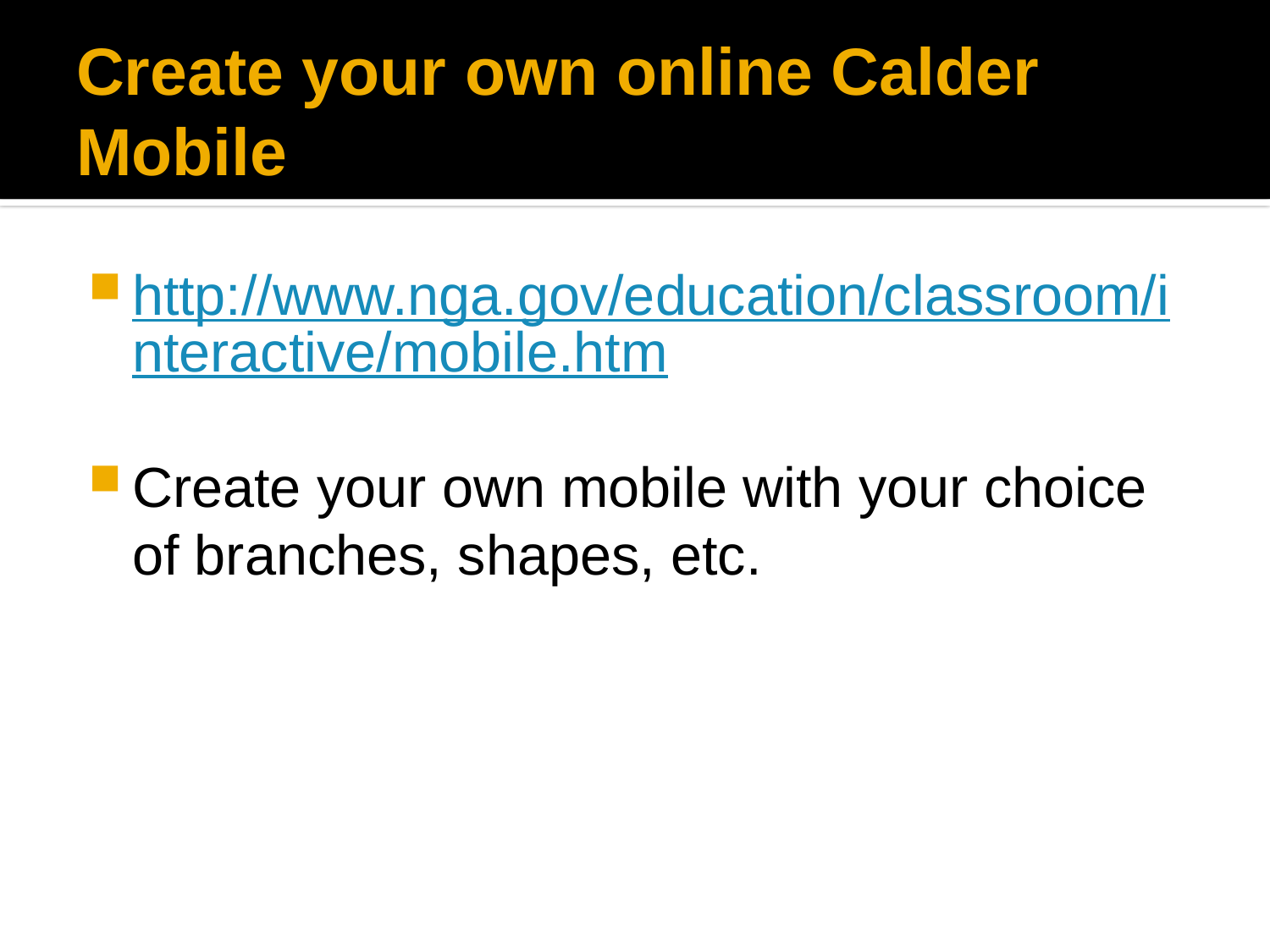

# Create your own online Calder Mobile
http://www.nga.gov/education/classroom/interactive/mobile.htm

Create your own mobile with your choice of branches, shapes, etc.